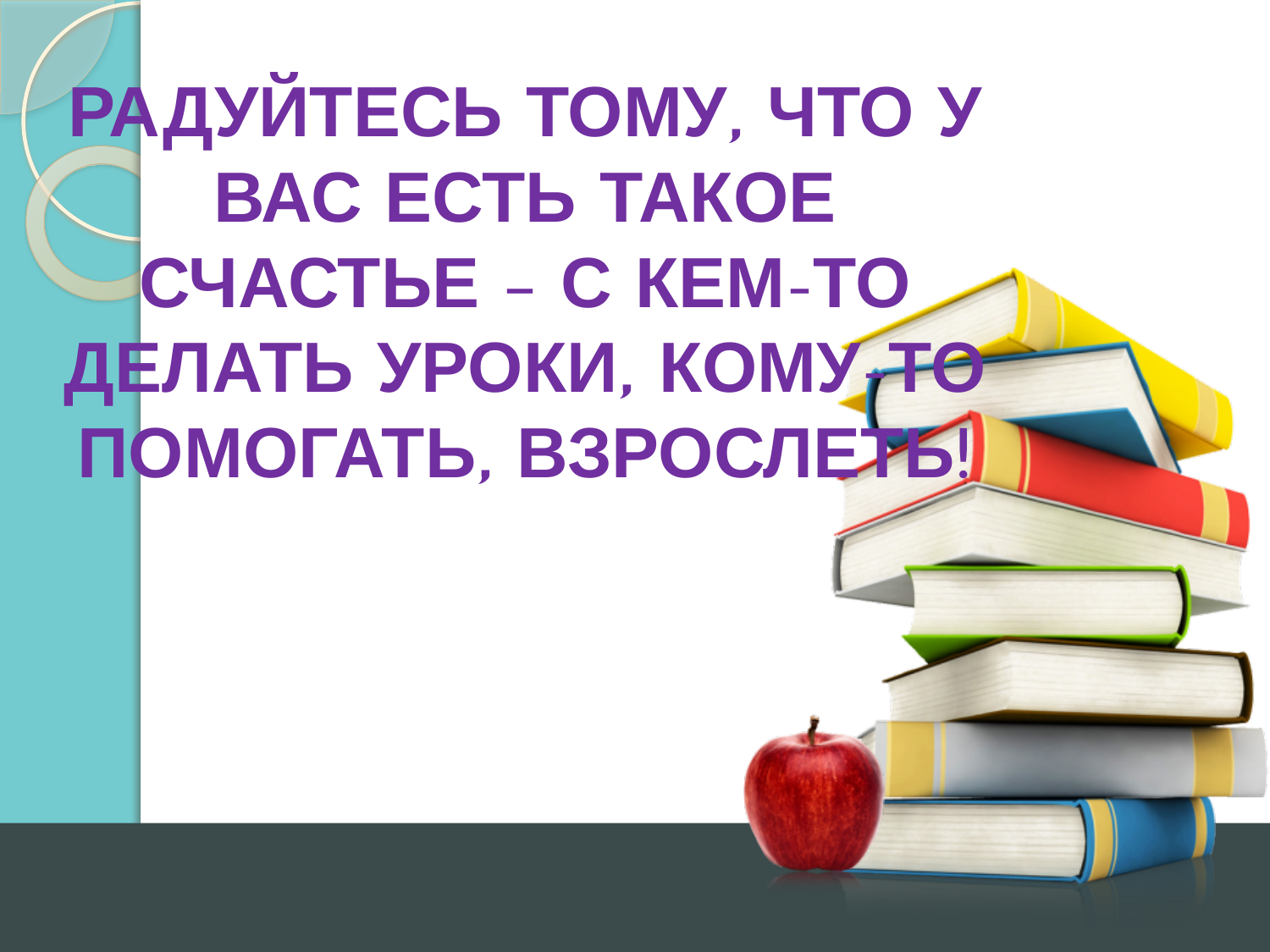

РАДУЙТЕСЬ ТОМУ, ЧТО У ВАС ЕСТЬ ТАКОЕ СЧАСТЬЕ – С КЕМ-ТО ДЕЛАТЬ УРОКИ, КОМУ-ТО ПОМОГАТЬ, ВЗРОСЛЕТЬ!